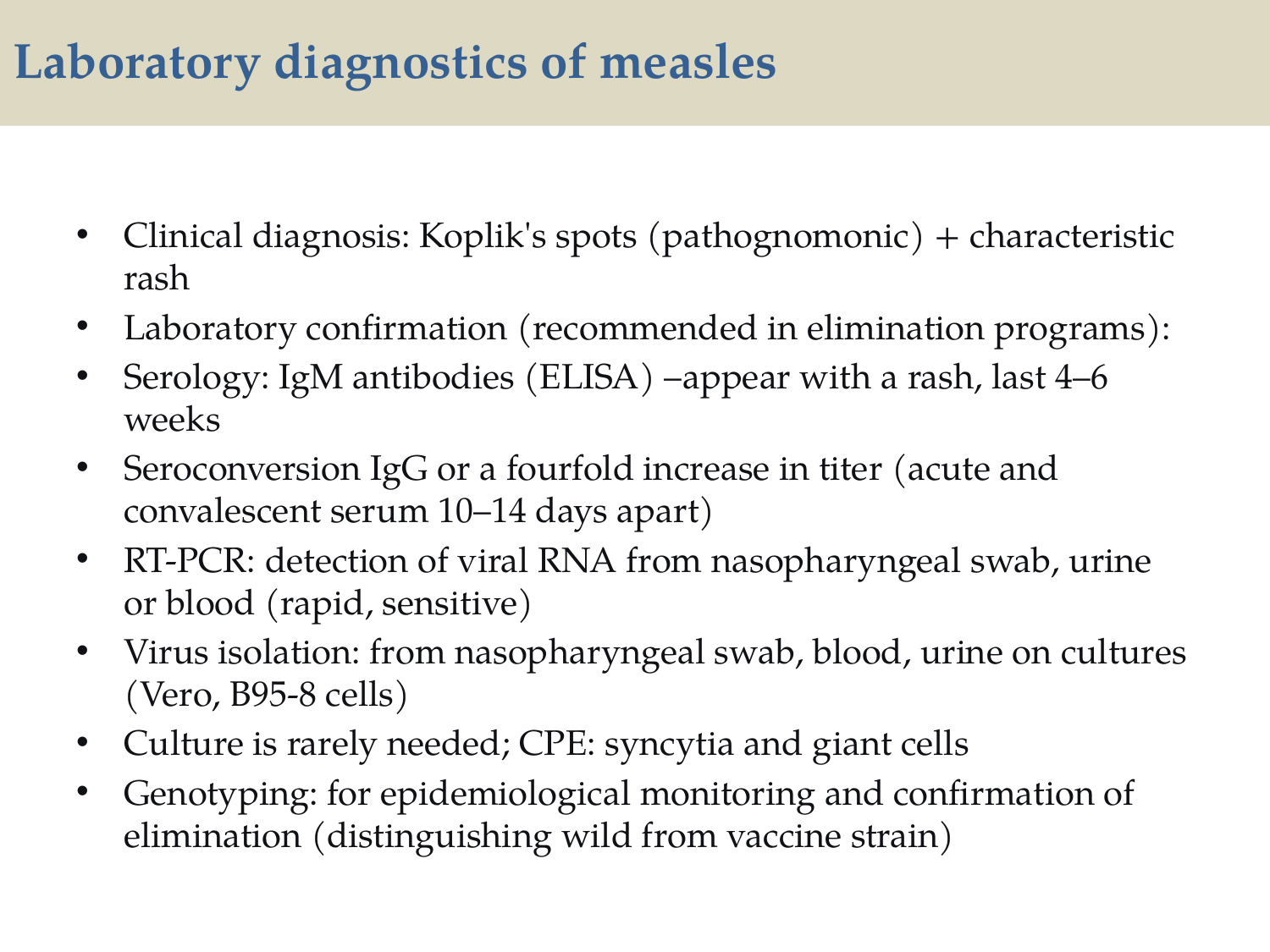

# Laboratory diagnostics of measles
Clinical diagnosis: Koplik's spots (pathognomonic) + characteristic rash
Laboratory confirmation (recommended in elimination programs):
Serology: IgM antibodies (ELISA) –appear with a rash, last 4–6 weeks
Seroconversion IgG or a fourfold increase in titer (acute and convalescent serum 10–14 days apart)
RT-PCR: detection of viral RNA from nasopharyngeal swab, urine or blood (rapid, sensitive)
Virus isolation: from nasopharyngeal swab, blood, urine on cultures (Vero, B95-8 cells)
Culture is rarely needed; CPE: syncytia and giant cells
Genotyping: for epidemiological monitoring and confirmation of elimination (distinguishing wild from vaccine strain)